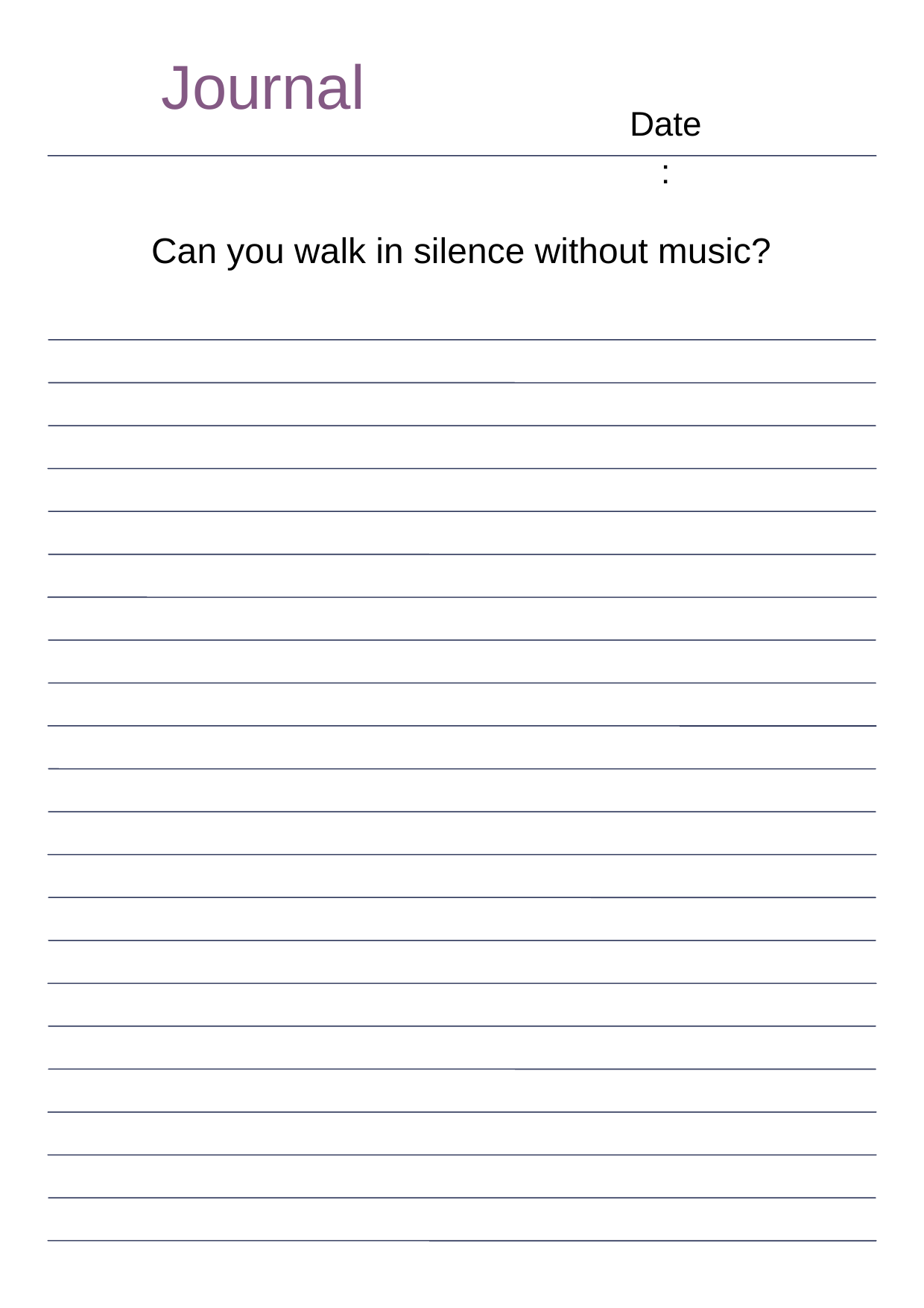

Journal
Date:

Can you walk in silence without music?